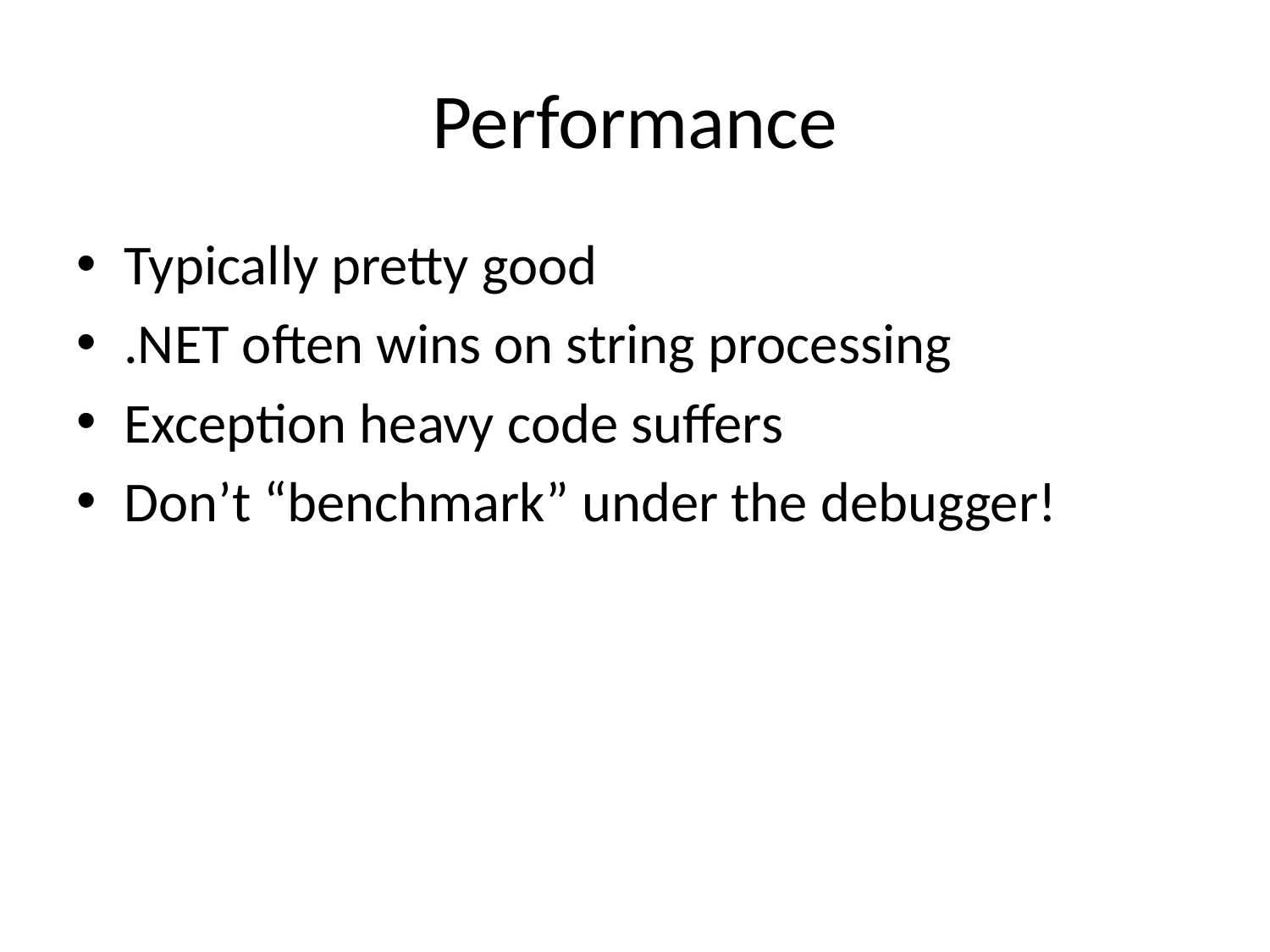

# Performance
Typically pretty good
.NET often wins on string processing
Exception heavy code suffers
Don’t “benchmark” under the debugger!